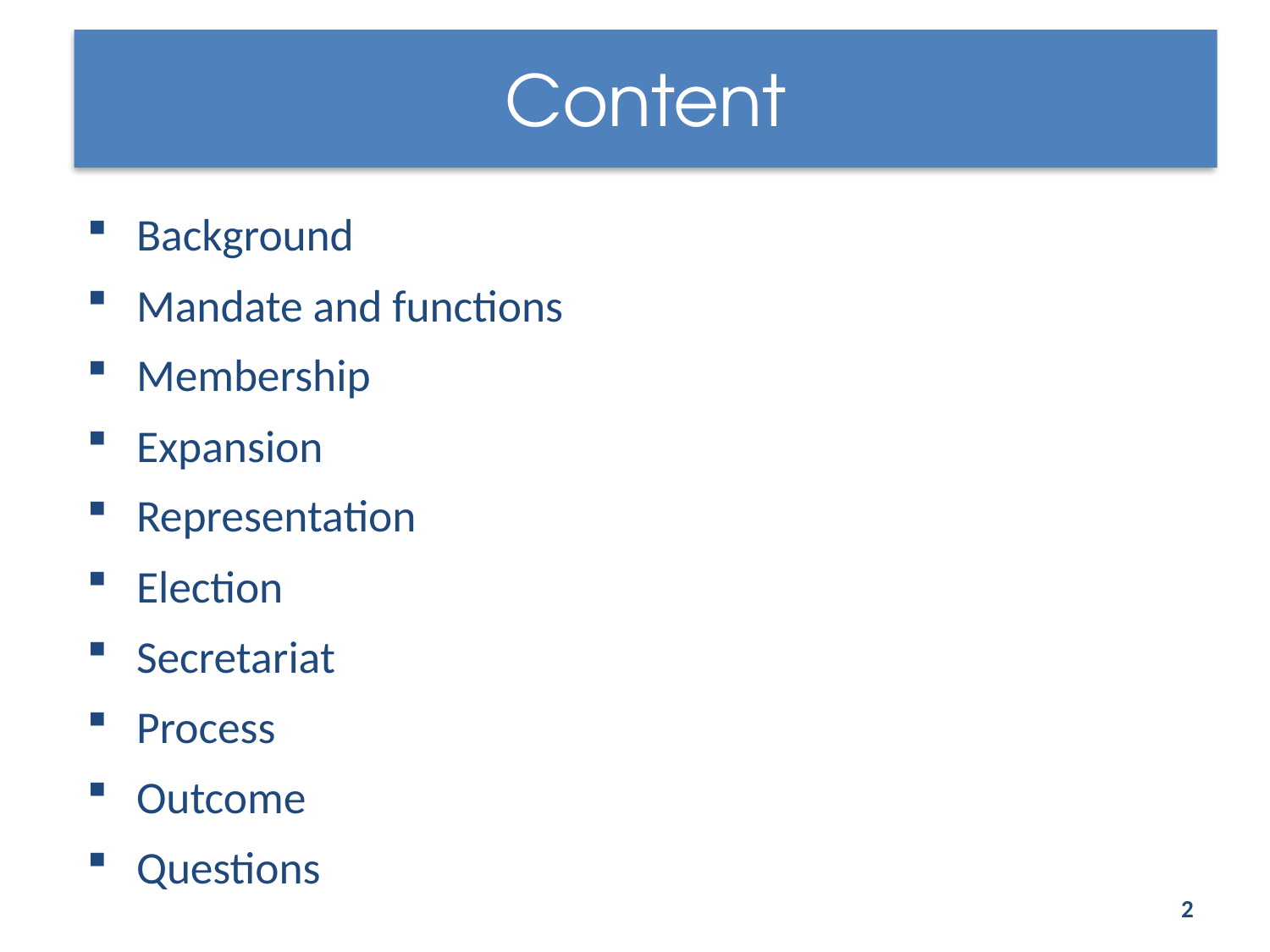

# Content
Background
Mandate and functions
Membership
Expansion
Representation
Election
Secretariat
Process
Outcome
Questions

2